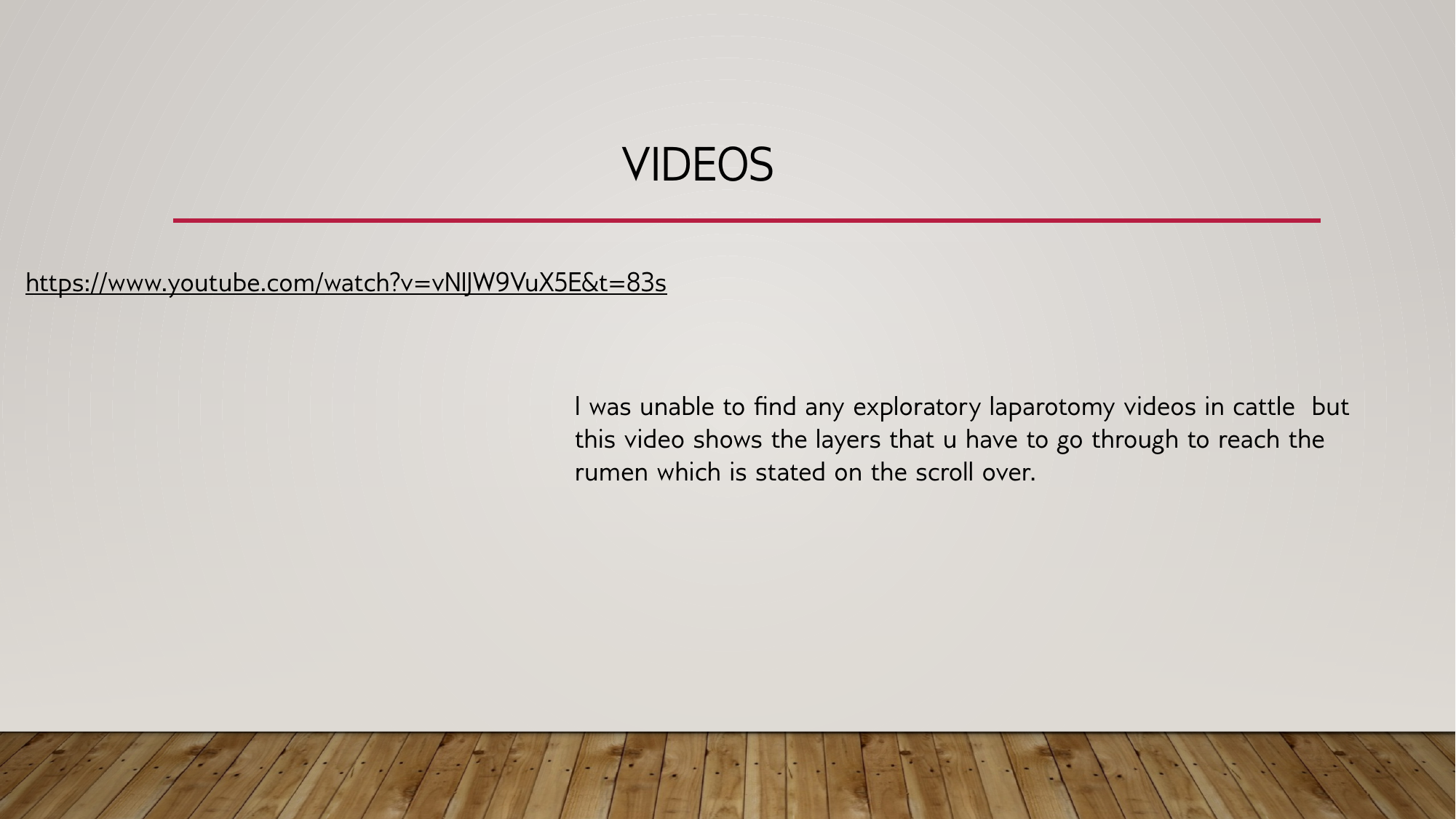

# VIDEOS
https://www.youtube.com/watch?v=vNlJW9VuX5E&t=83s
I was unable to find any exploratory laparotomy videos in cattle  but this video shows the layers that u have to go through to reach the rumen which is stated on the scroll over.